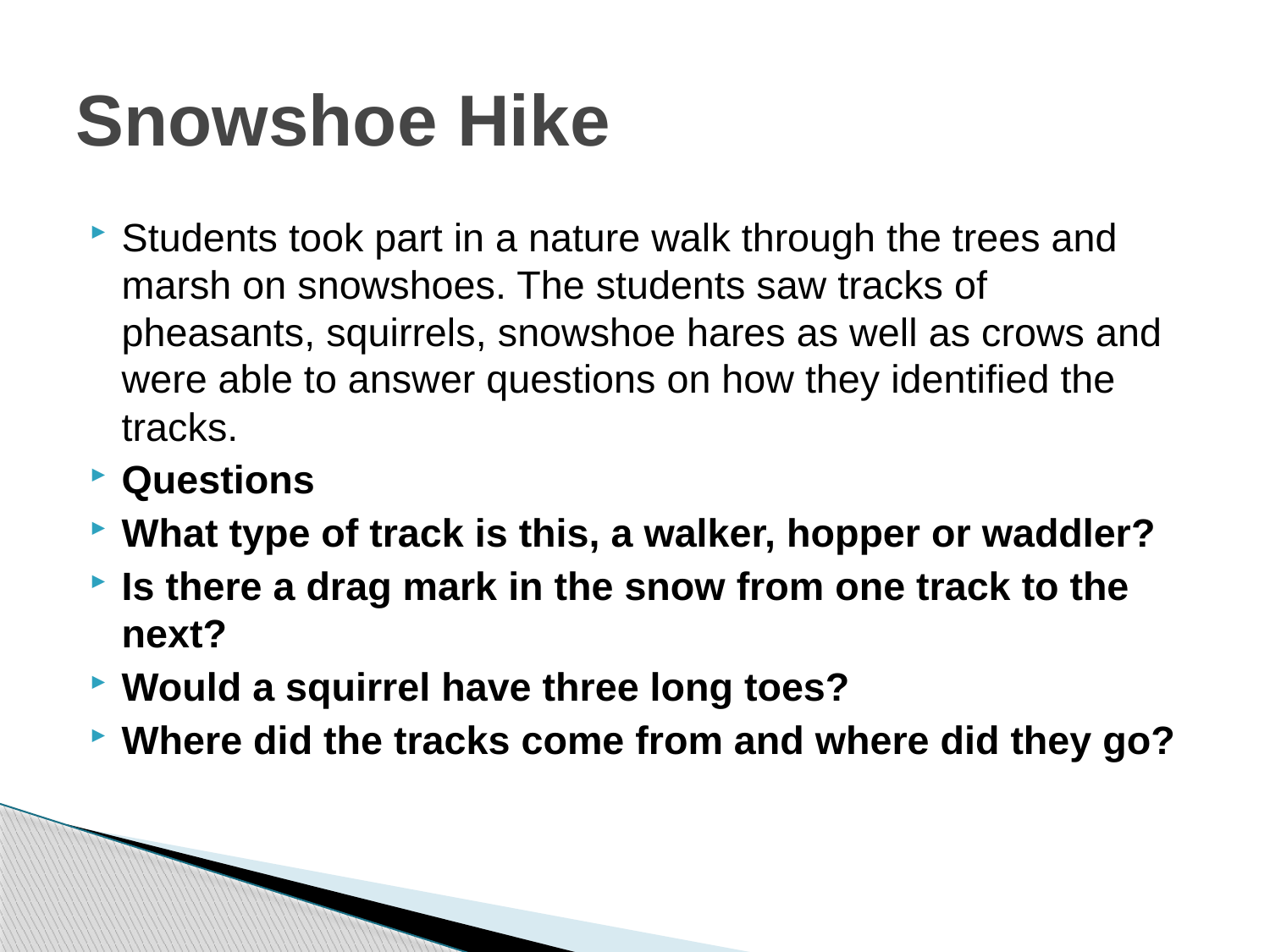

# Snowshoe Hike
Students took part in a nature walk through the trees and marsh on snowshoes. The students saw tracks of pheasants, squirrels, snowshoe hares as well as crows and were able to answer questions on how they identified the tracks.
Questions
What type of track is this, a walker, hopper or waddler?
Is there a drag mark in the snow from one track to the next?
Would a squirrel have three long toes?
Where did the tracks come from and where did they go?